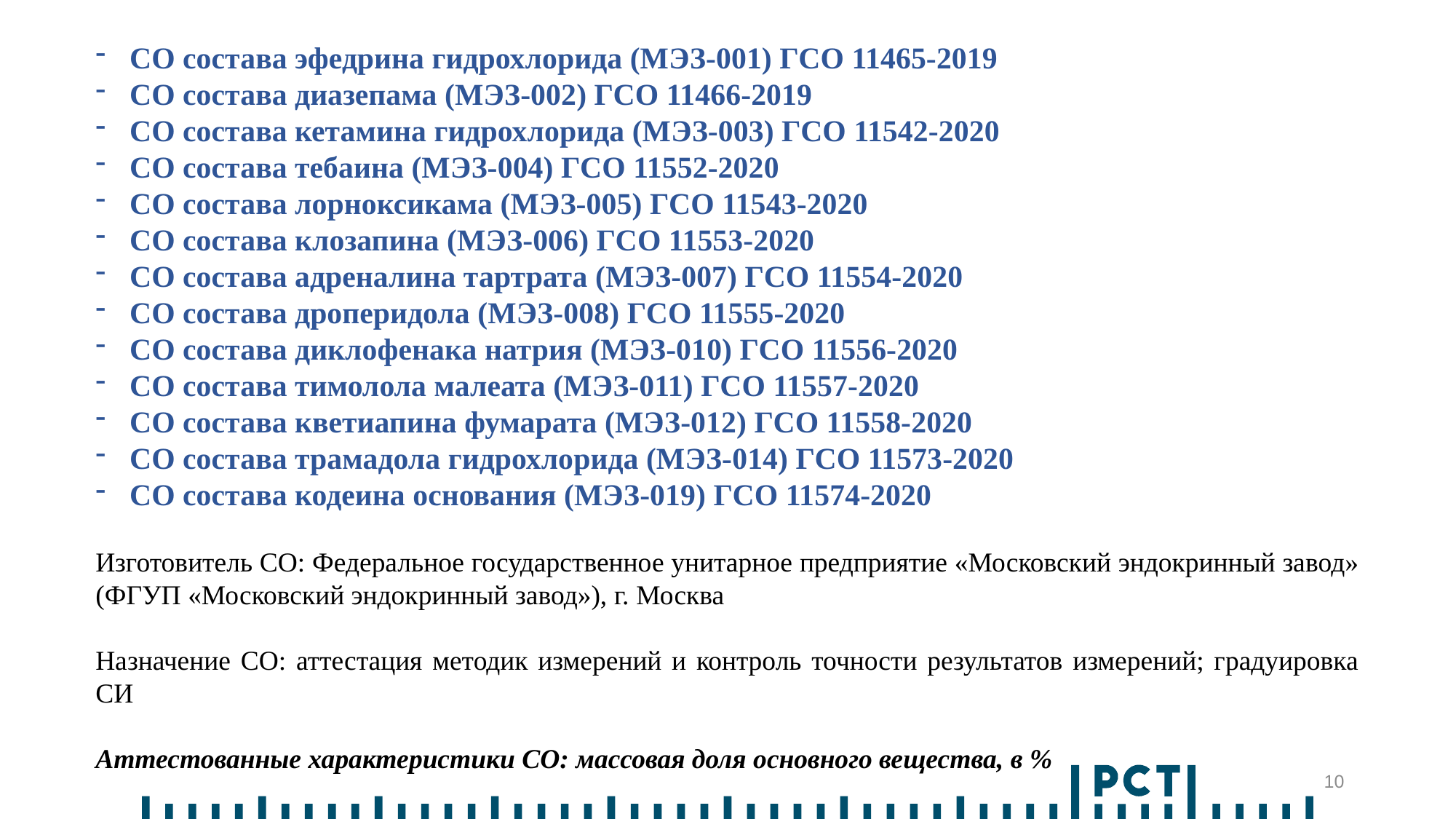

СО состава эфедрина гидрохлорида (МЭЗ-001) ГСО 11465-2019
СО состава диазепама (МЭЗ-002) ГСО 11466-2019
СО состава кетамина гидрохлорида (МЭЗ-003) ГСО 11542-2020
СО состава тебаина (МЭЗ-004) ГСО 11552-2020
СО состава лорноксикама (МЭЗ-005) ГСО 11543-2020
СО состава клозапина (МЭЗ-006) ГСО 11553-2020
СО состава адреналина тартрата (МЭЗ-007) ГСО 11554-2020
СО состава дроперидола (МЭЗ-008) ГСО 11555-2020
СО состава диклофенака натрия (МЭЗ-010) ГСО 11556-2020
СО состава тимолола малеата (МЭЗ-011) ГСО 11557-2020
СО состава кветиапина фумарата (МЭЗ-012) ГСО 11558-2020
СО состава трамадола гидрохлорида (МЭЗ-014) ГСО 11573-2020
СО состава кодеина основания (МЭЗ-019) ГСО 11574-2020

Изготовитель СО: Федеральное государственное унитарное предприятие «Московский эндокринный завод» (ФГУП «Московский эндокринный завод»), г. Москва

Назначение СО: аттестация методик измерений и контроль точности результатов измерений; градуировка СИ

Аттестованные характеристики СО: массовая доля основного вещества, в %
10